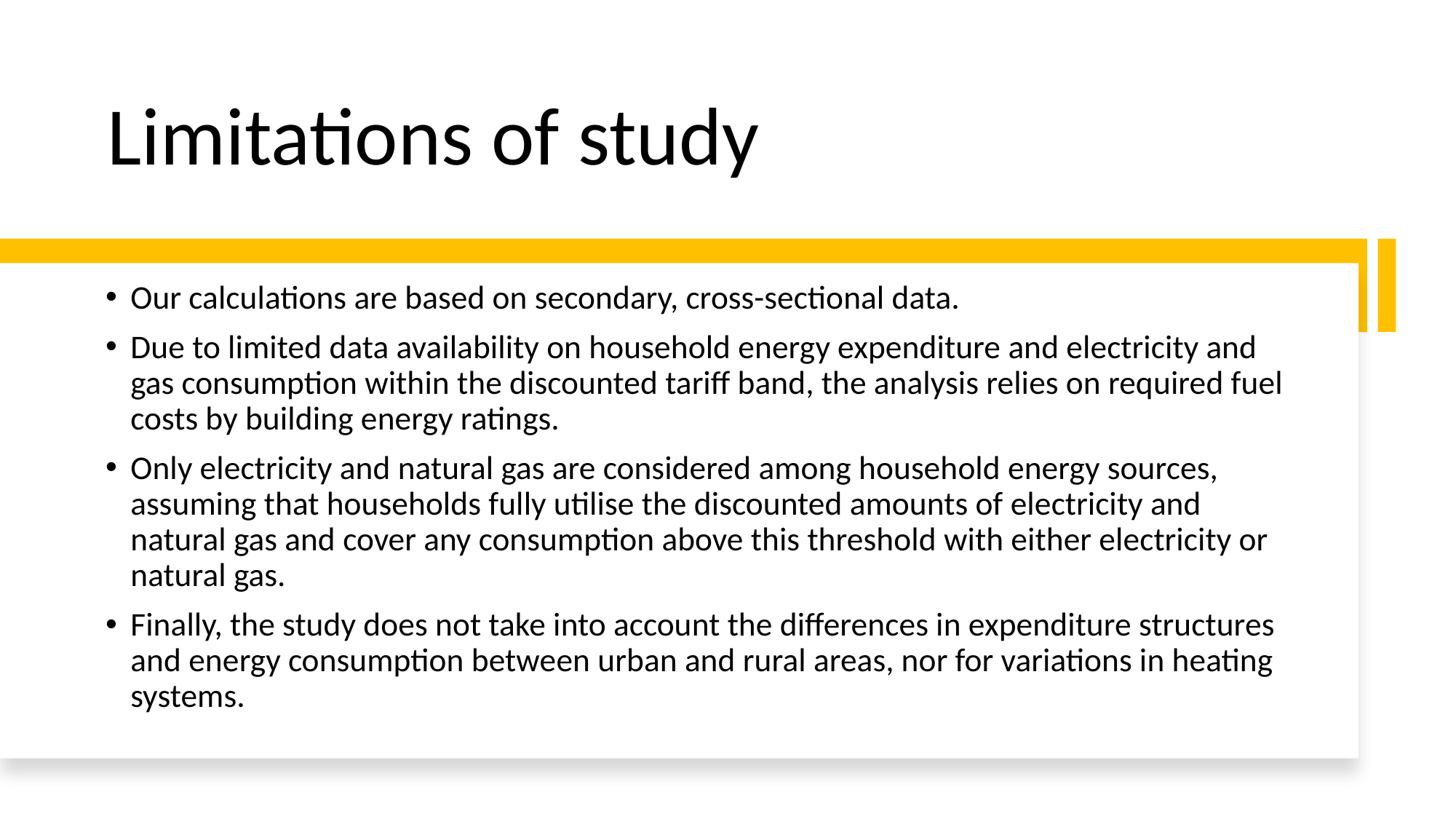

# Limitations of study

Our calculations are based on secondary, cross-sectional data.
Due to limited data availability on household energy expenditure and electricity and gas consumption within the discounted tariff band, the analysis relies on required fuel costs by building energy ratings.
Only electricity and natural gas are considered among household energy sources, assuming that households fully utilise the discounted amounts of electricity and natural gas and cover any consumption above this threshold with either electricity or natural gas.
Finally, the study does not take into account the differences in expenditure structures and energy consumption between urban and rural areas, nor for variations in heating systems.